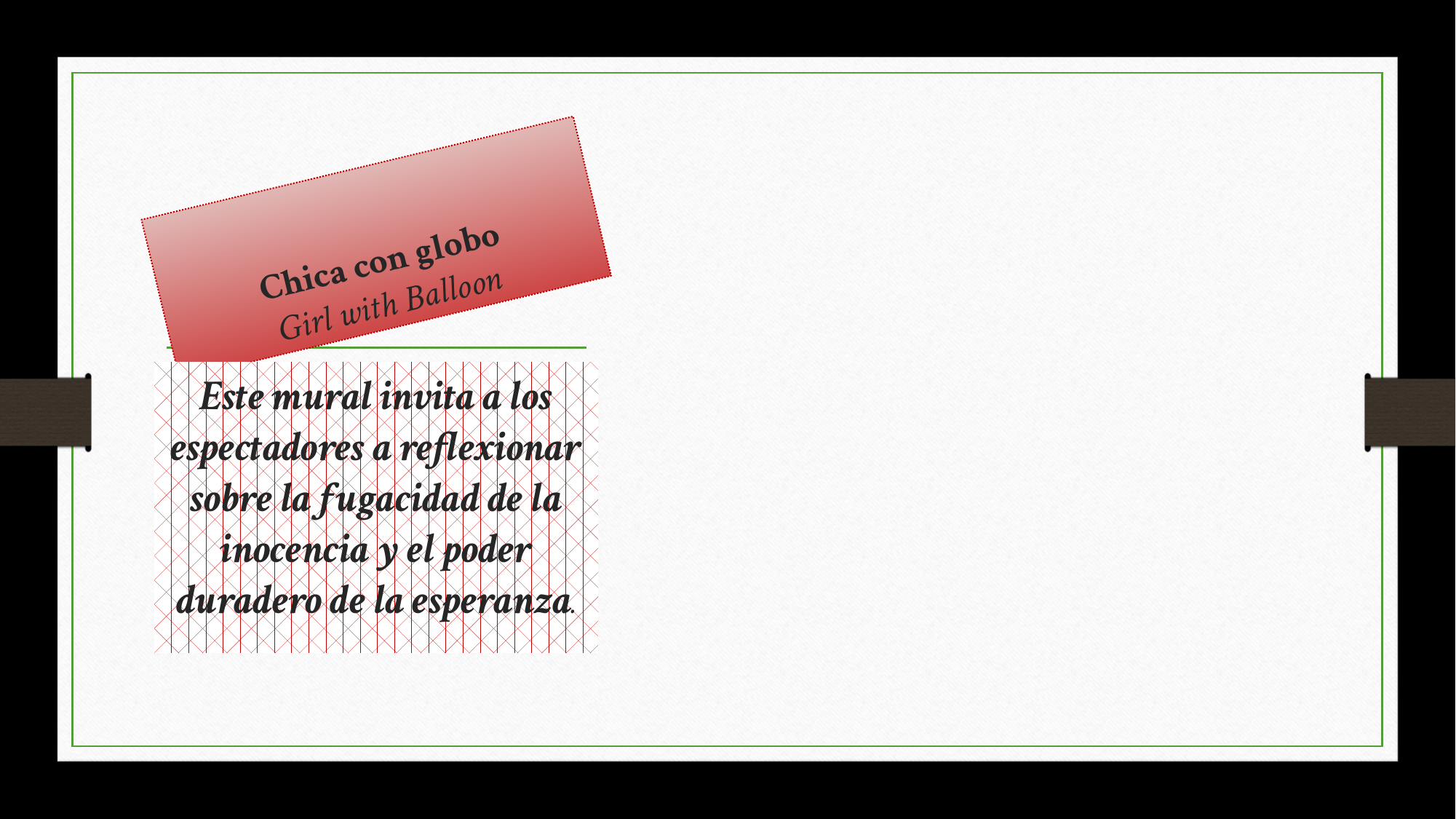

# Chica con globo Girl with Balloon

Este mural invita a los espectadores a reflexionar sobre la fugacidad de la inocencia y el poder duradero de la esperanza.